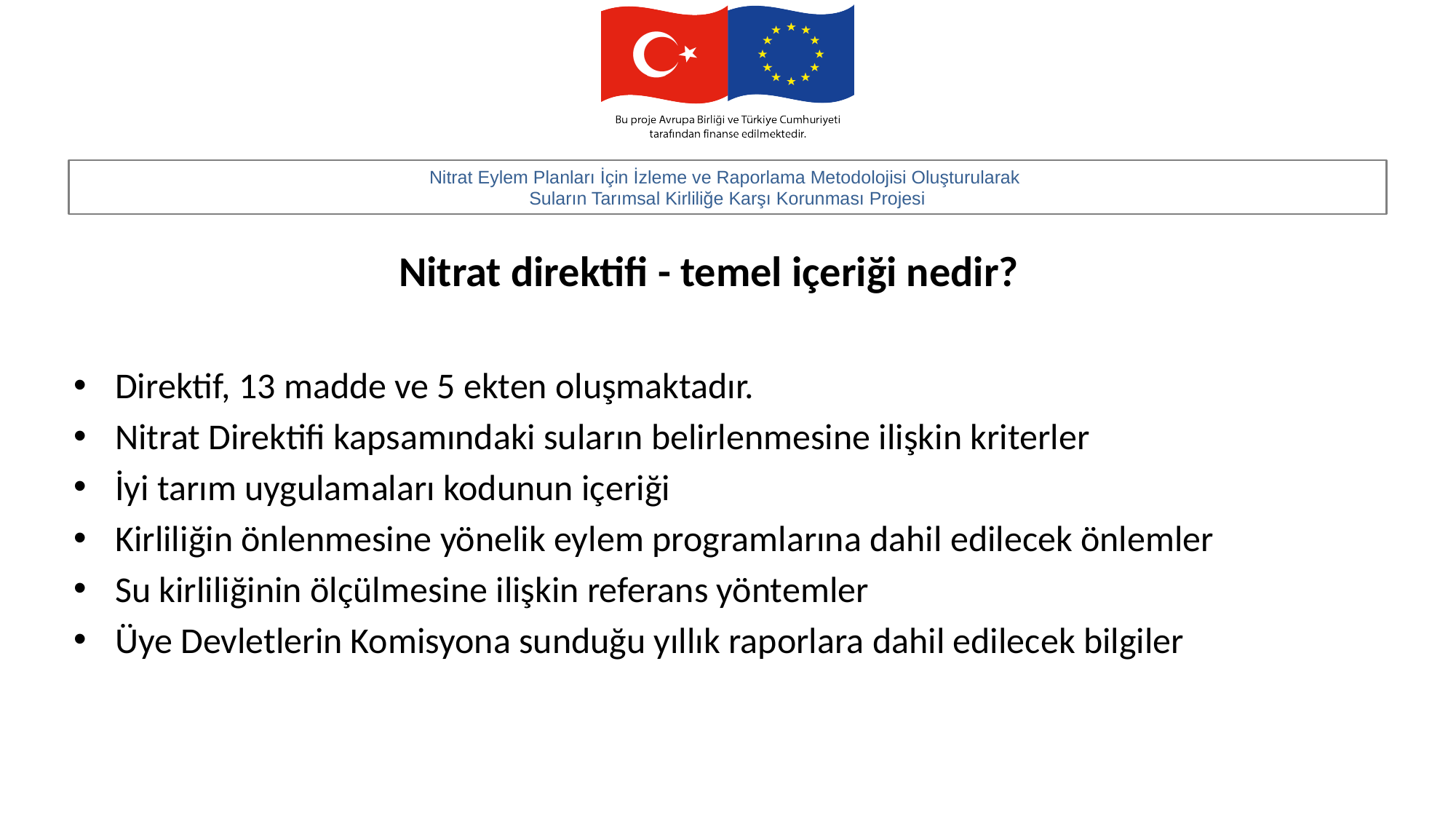

# Nitrat direktifi - temel içeriği nedir?
Direktif, 13 madde ve 5 ekten oluşmaktadır.
Nitrat Direktifi kapsamındaki suların belirlenmesine ilişkin kriterler
İyi tarım uygulamaları kodunun içeriği
Kirliliğin önlenmesine yönelik eylem programlarına dahil edilecek önlemler
Su kirliliğinin ölçülmesine ilişkin referans yöntemler
Üye Devletlerin Komisyona sunduğu yıllık raporlara dahil edilecek bilgiler